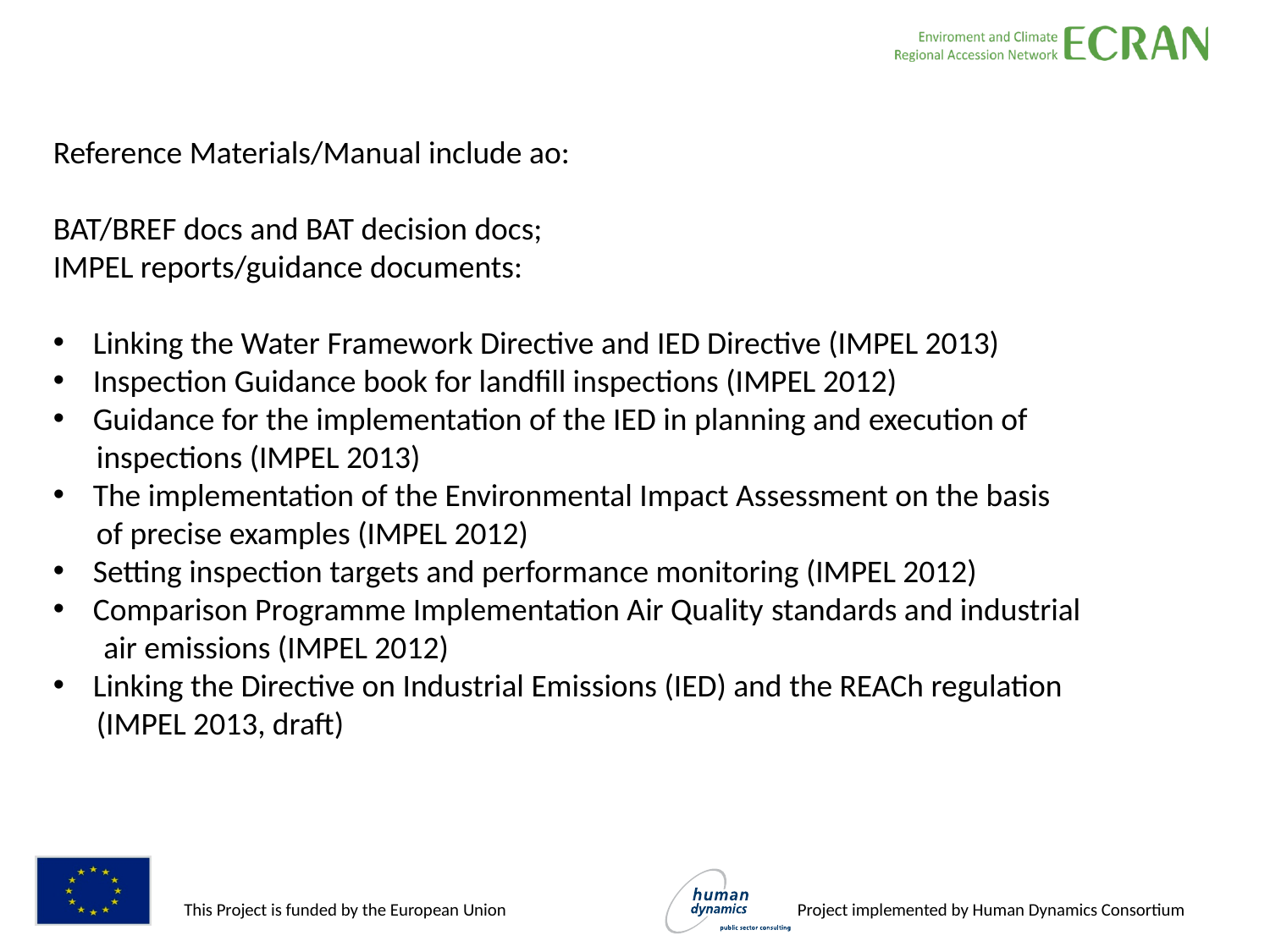

Reference Materials/Manual include ao:

BAT/BREF docs and BAT decision docs;
IMPEL reports/guidance documents:

Linking the Water Framework Directive and IED Directive (IMPEL 2013)
Inspection Guidance book for landfill inspections (IMPEL 2012)
Guidance for the implementation of the IED in planning and execution of
      inspections (IMPEL 2013)
The implementation of the Environmental Impact Assessment on the basis
      of precise examples (IMPEL 2012)
Setting inspection targets and performance monitoring (IMPEL 2012)
Comparison Programme Implementation Air Quality standards and industrial
       air emissions (IMPEL 2012)
Linking the Directive on Industrial Emissions (IED) and the REACh regulation
      (IMPEL 2013, draft)

#